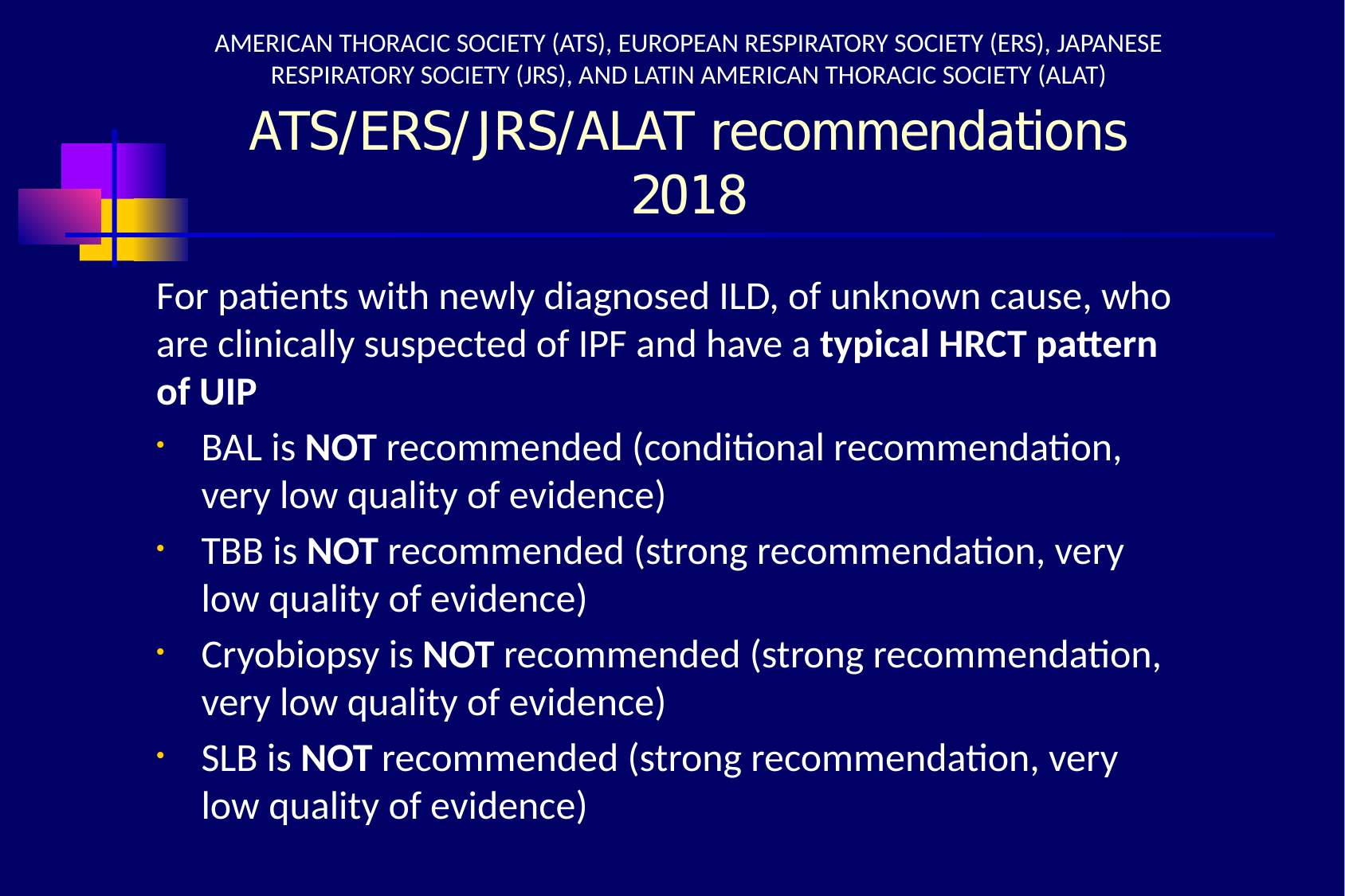

AMERICAN THORACIC SOCIETY (ATS), EUROPEAN RESPIRATORY SOCIETY (ERS), JAPANESE RESPIRATORY SOCIETY (JRS), AND LATIN AMERICAN THORACIC SOCIETY (ALAT)
# ATS/ERS/JRS/ALAT recommendations 2018
For patients with newly diagnosed ILD, of unknown cause, who are clinically suspected of IPF and have a typical HRCT pattern of UIP
BAL is NOT recommended (conditional recommendation, very low quality of evidence)
TBB is NOT recommended (strong recommendation, very low quality of evidence)
Cryobiopsy is NOT recommended (strong recommendation, very low quality of evidence)
SLB is NOT recommended (strong recommendation, very low quality of evidence)